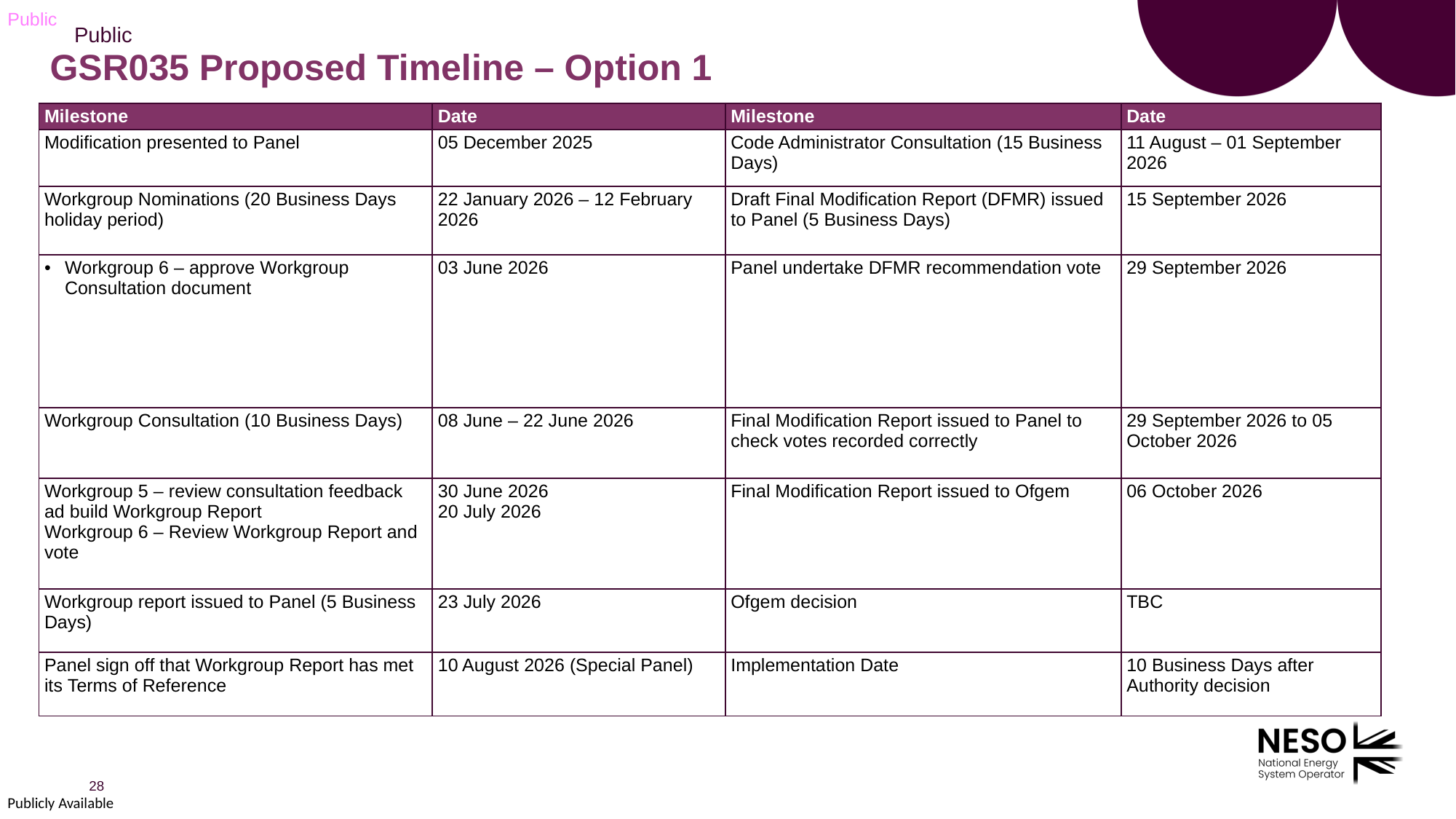

# GSR035 Proposed Timeline – Option 1
| Milestone​ | Date​ | Milestone​ | Date​ |
| --- | --- | --- | --- |
| Modification presented to Panel​ | 05 December 2025 | Code Administrator Consultation (15 Business Days) | 11 August – 01 September 2026 |
| Workgroup Nominations (20 Business Days holiday period)​ ​ | 22 January 2026 – 12 February 2026 | Draft Final Modification Report (DFMR) issued to Panel (5 Business Days)​ | 15 September 2026 |
| Workgroup 6 – approve Workgroup Consultation document | 03 June 2026 | Panel undertake DFMR recommendation vote ​ | 29 September 2026 |
| Workgroup Consultation (10 Business Days)​ | 08 June – 22 June 2026 | Final Modification Report issued to Panel to check votes recorded correctly | 29 September 2026 to 05 October 2026 |
| Workgroup 5 – review consultation feedback ad build Workgroup Report Workgroup 6 – Review Workgroup Report and vote | 30 June 2026 20 July 2026 | Final Modification Report issued to Ofgem​ | 06 October 2026 |
| Workgroup report issued to Panel (5 Business Days)​ | 23 July 2026 | Ofgem decision ​ | TBC |
| Panel sign off that Workgroup Report has met its Terms of Reference​ | 10 August 2026 (Special Panel) | Implementation Date ​ | 10 Business Days after Authority decision |